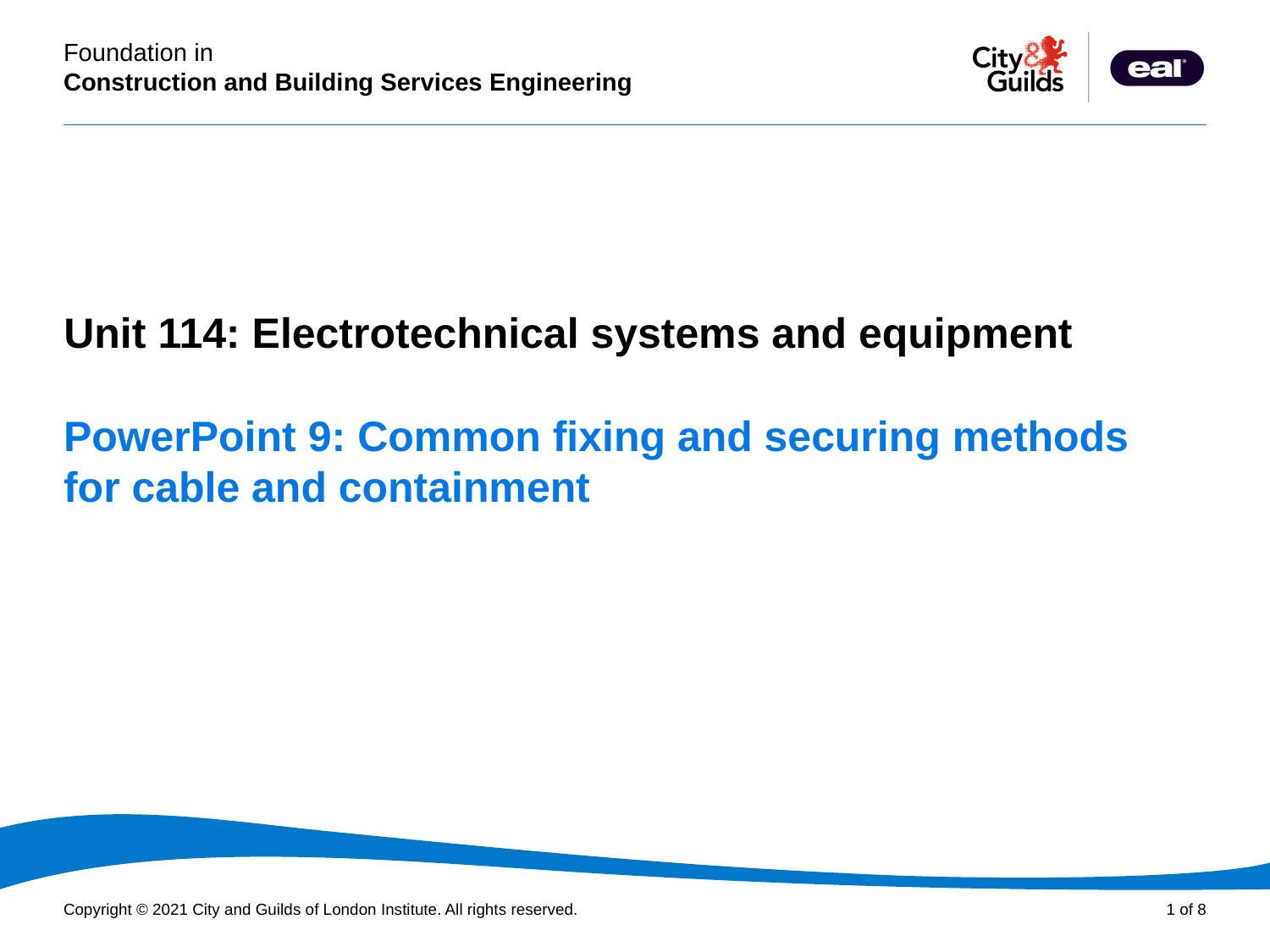

PowerPoint presentation
Unit 114: Electrotechnical systems and equipment
PowerPoint 9: Common fixing and securing methods for cable and containment